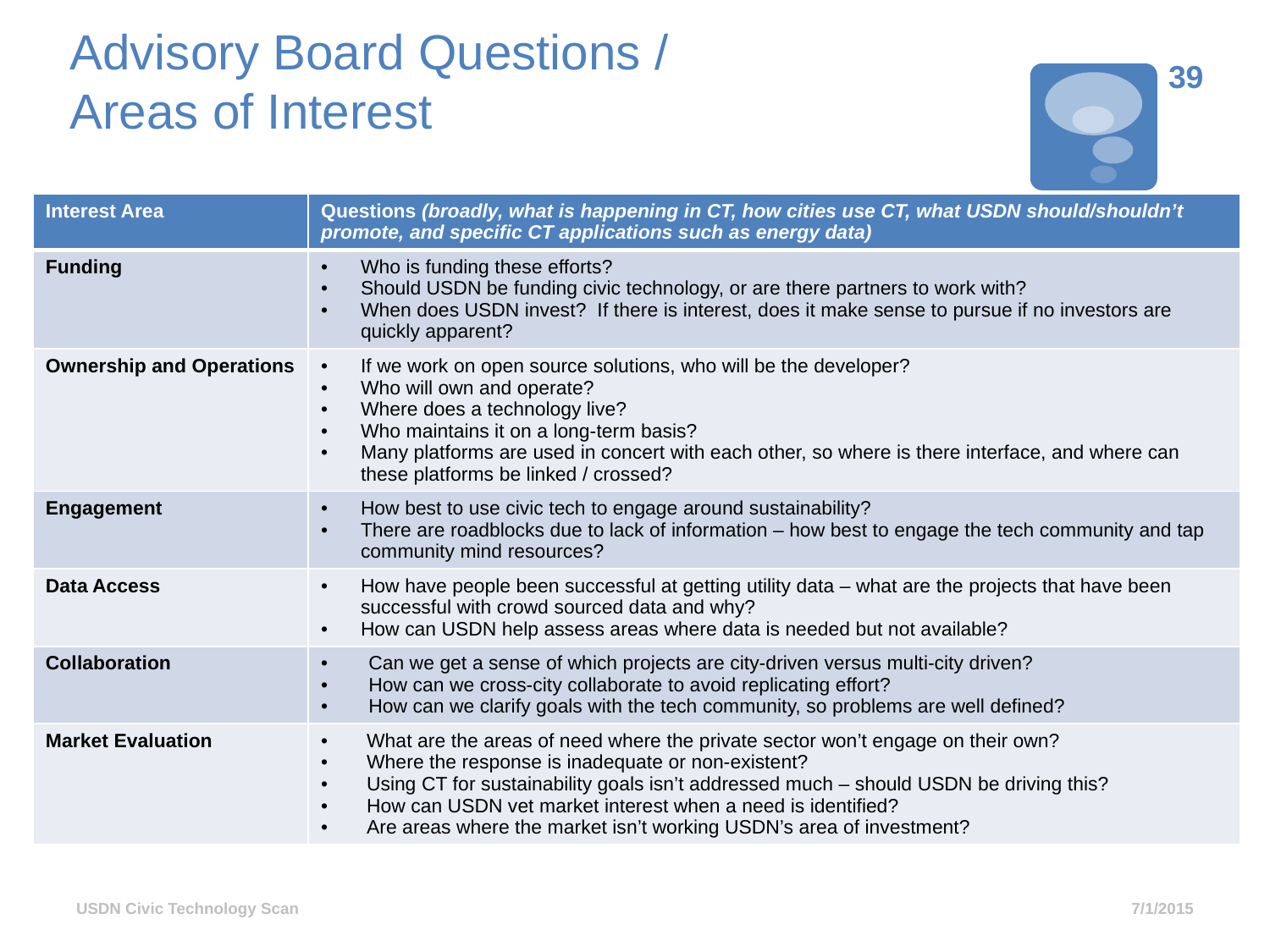

# Advisory Board Questions / Areas of Interest
39
| Interest Area | Questions (broadly, what is happening in CT, how cities use CT, what USDN should/shouldn’t promote, and specific CT applications such as energy data) |
| --- | --- |
| Funding | Who is funding these efforts? Should USDN be funding civic technology, or are there partners to work with? When does USDN invest? If there is interest, does it make sense to pursue if no investors are quickly apparent? |
| Ownership and Operations | If we work on open source solutions, who will be the developer? Who will own and operate? Where does a technology live? Who maintains it on a long-term basis? Many platforms are used in concert with each other, so where is there interface, and where can these platforms be linked / crossed? |
| Engagement | How best to use civic tech to engage around sustainability? There are roadblocks due to lack of information – how best to engage the tech community and tap community mind resources? |
| Data Access | How have people been successful at getting utility data – what are the projects that have been successful with crowd sourced data and why? How can USDN help assess areas where data is needed but not available? |
| Collaboration | Can we get a sense of which projects are city-driven versus multi-city driven? How can we cross-city collaborate to avoid replicating effort? How can we clarify goals with the tech community, so problems are well defined? |
| Market Evaluation | What are the areas of need where the private sector won’t engage on their own? Where the response is inadequate or non-existent? Using CT for sustainability goals isn’t addressed much – should USDN be driving this? How can USDN vet market interest when a need is identified? Are areas where the market isn’t working USDN’s area of investment? |
USDN Civic Technology Scan
7/1/2015